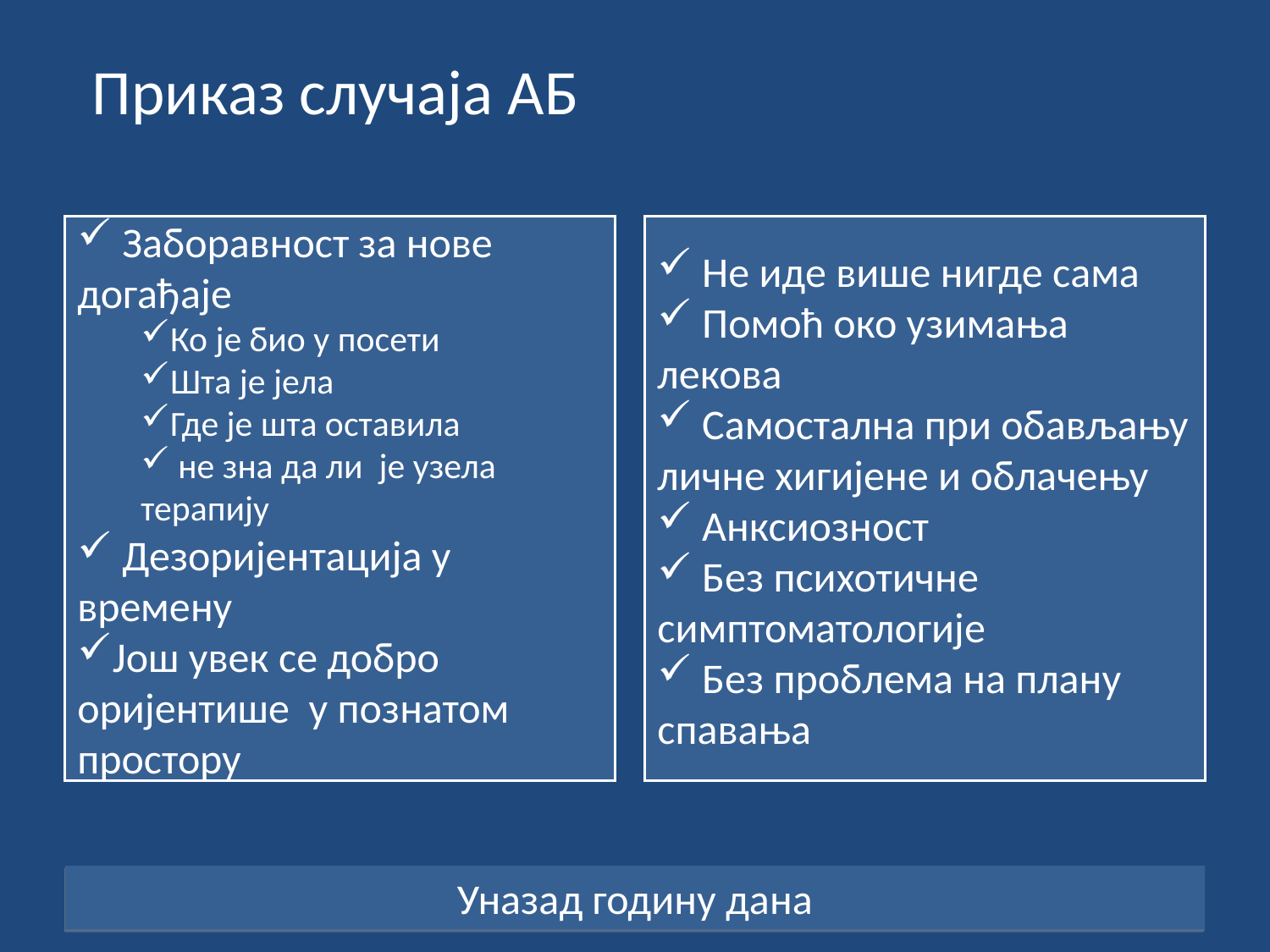

Приказ случаја АБ
 Заборавност за нове догађаје
Ко је био у посети
Шта је јела
Где је шта оставила
 не зна да ли  је узела терапију
 Дезоријентација у времену
Још увек се добро оријентише  у познатом простору
 Не иде више нигде сама
 Помоћ око узимања лекова
 Самостална при обављању личне хигијене и облачењу
 Анксиозност
 Без психотичне симптоматологије
 Без проблема на плану спавања
Уназад годину дана
48